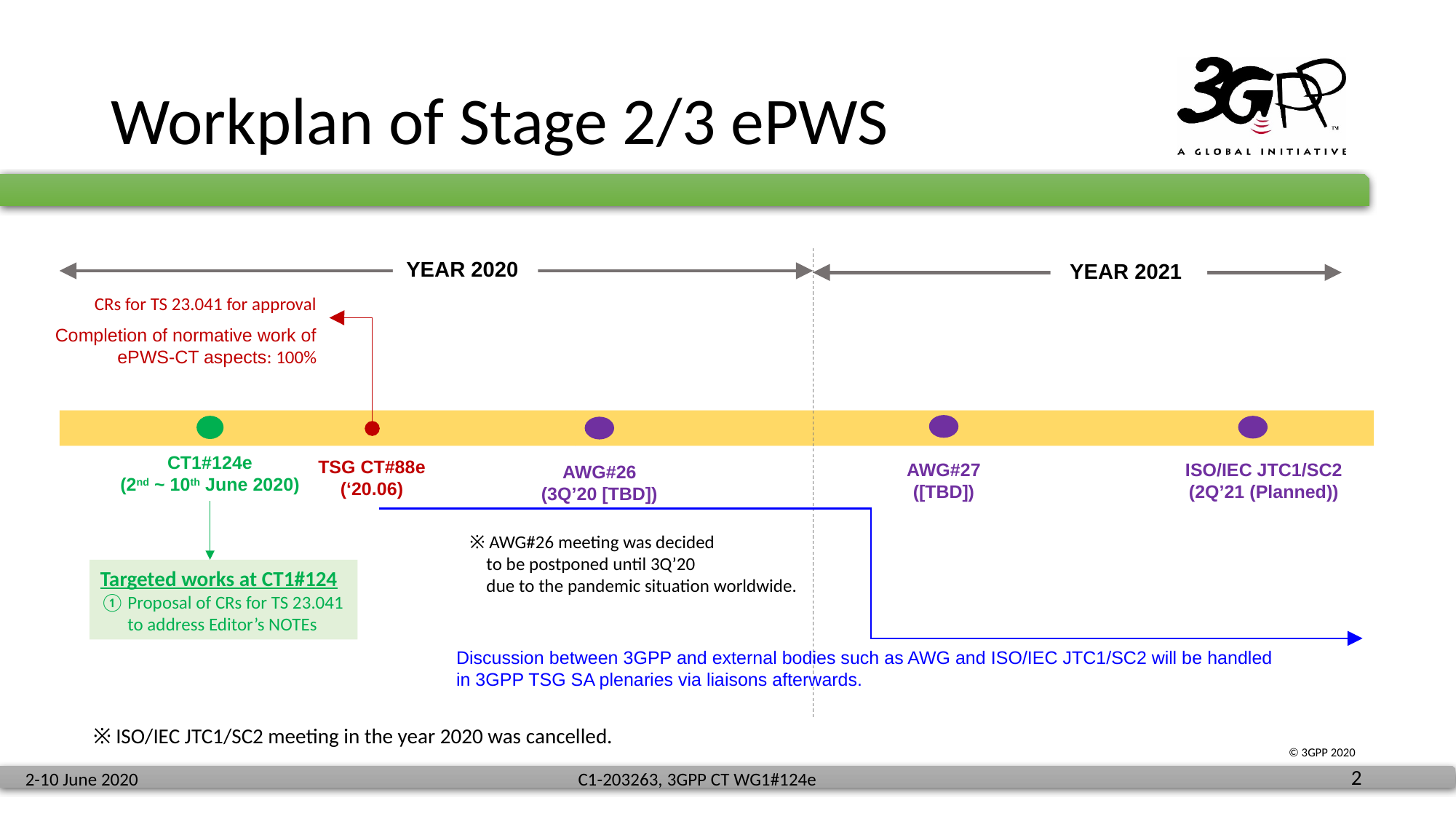

# Workplan of Stage 2/3 ePWS
YEAR 2020
YEAR 2021
CRs for TS 23.041 for approval
Completion of normative work of ePWS-CT aspects: 100%

CT1#124e
(2nd ~ 10th June 2020)
TSG CT#88e
(‘20.06)
AWG#27
([TBD])
ISO/IEC JTC1/SC2
(2Q’21 (Planned))
AWG#26
(3Q’20 [TBD])
※ AWG#26 meeting was decided
    to be postponed until 3Q’20
    due to the pandemic situation worldwide.
Targeted works at CT1#124
Proposal of CRs for TS 23.041 to address Editor’s NOTEs
Discussion between 3GPP and external bodies such as AWG and ISO/IEC JTC1/SC2 will be handled in 3GPP TSG SA plenaries via liaisons afterwards.
※ ISO/IEC JTC1/SC2 meeting in the year 2020 was cancelled.